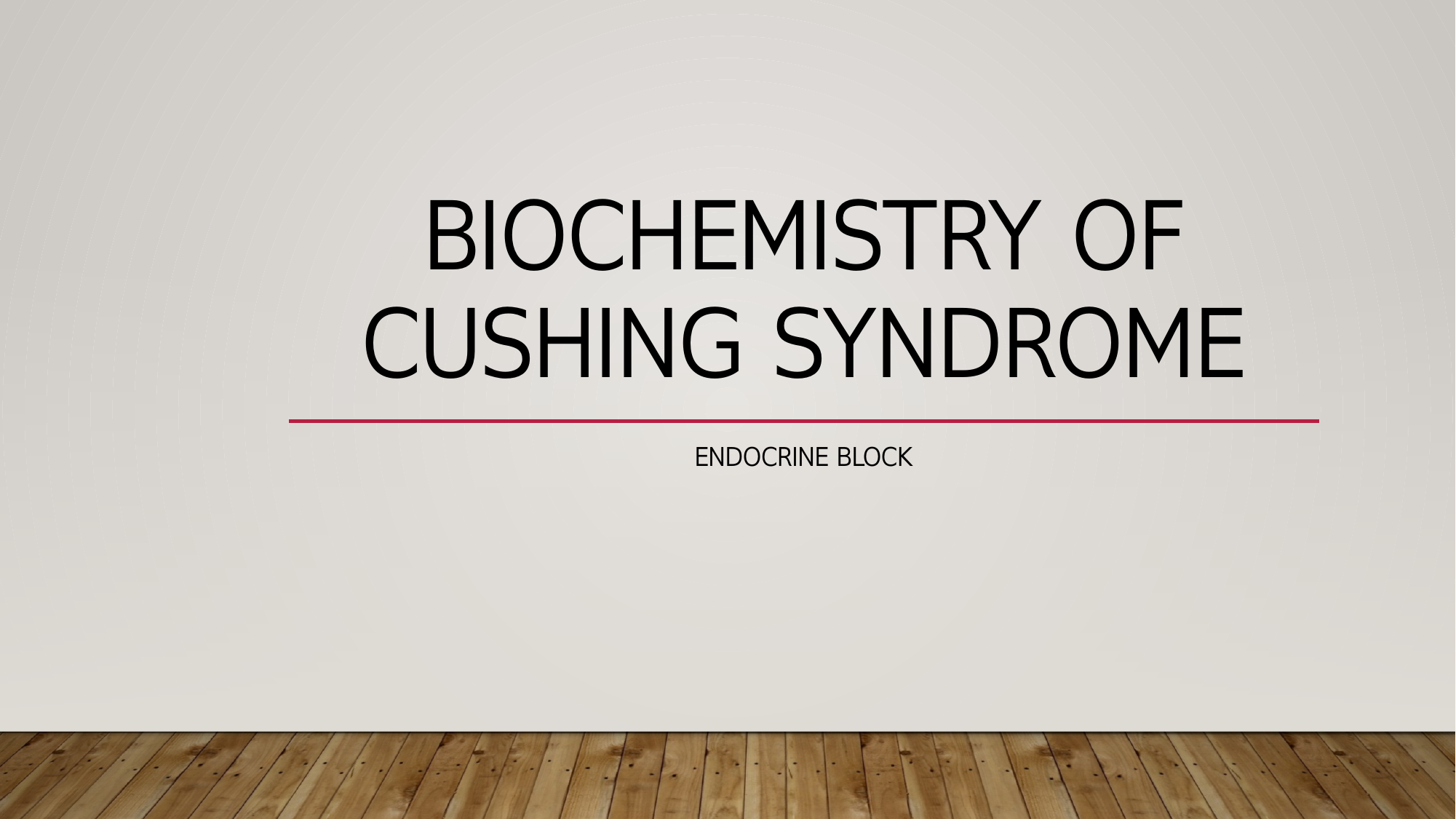

# Biochemistry of Cushing Syndrome
Endocrine Block